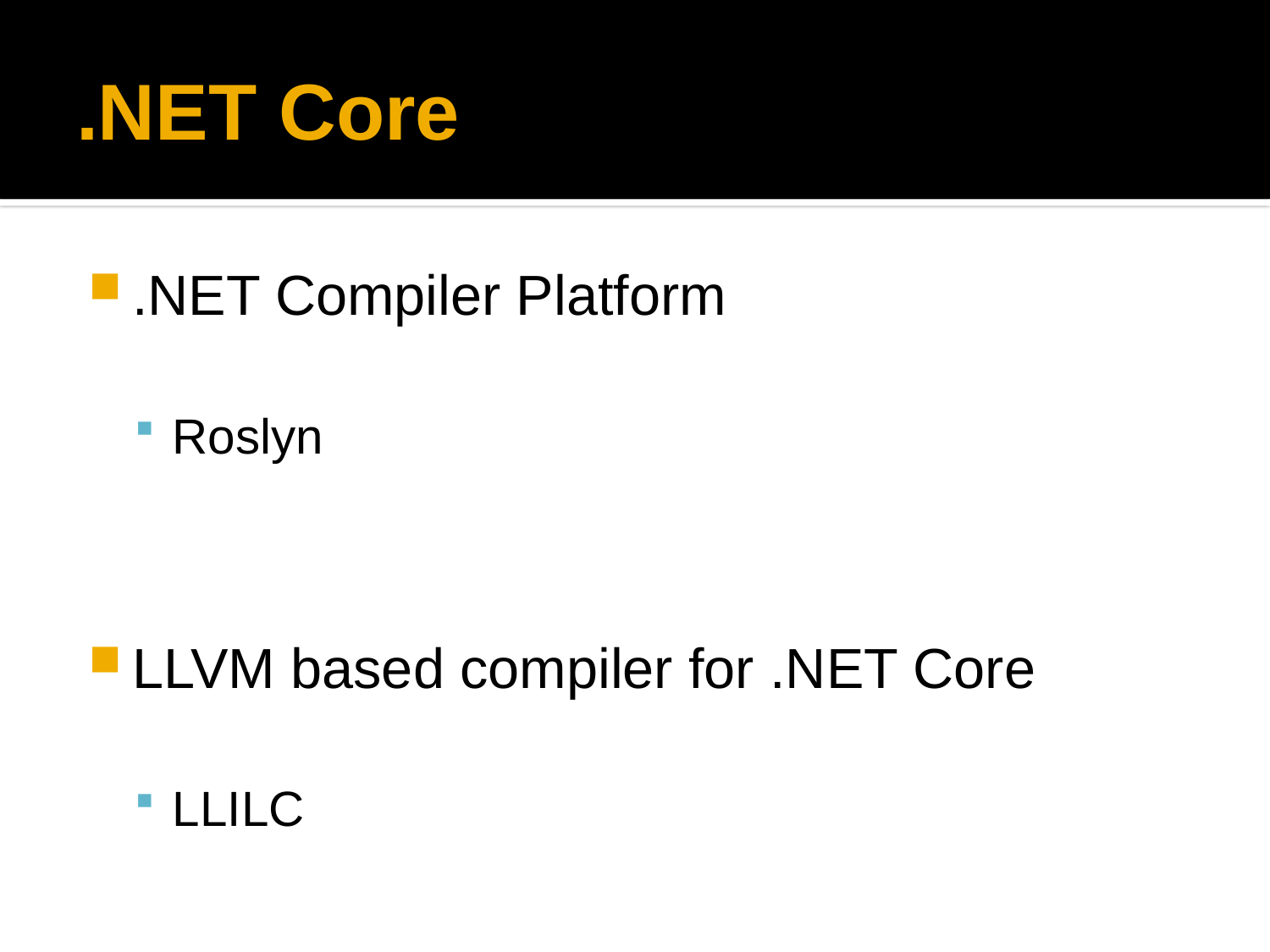

# .NET Core
.NET Compiler Platform

Roslyn

LLVM based compiler for .NET Core

LLILC